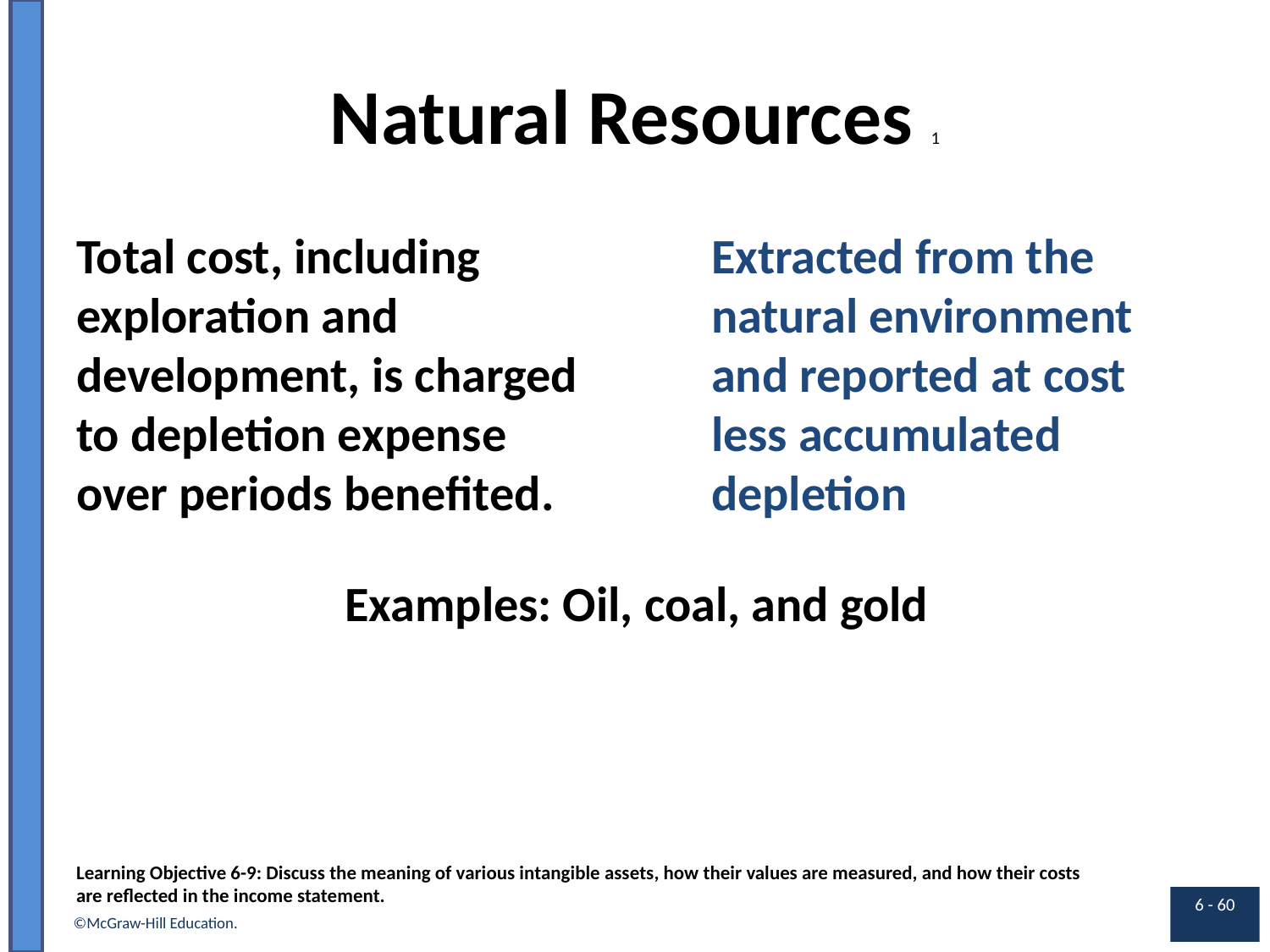

# Natural Resources 1
Extracted from the natural environment and reported at cost less accumulated depletion
Total cost, including exploration and development, is charged to depletion expense over periods benefited.
Examples: Oil, coal, and gold
Learning Objective 6-9: Discuss the meaning of various intangible assets, how their values are measured, and how their costs are reflected in the income statement.